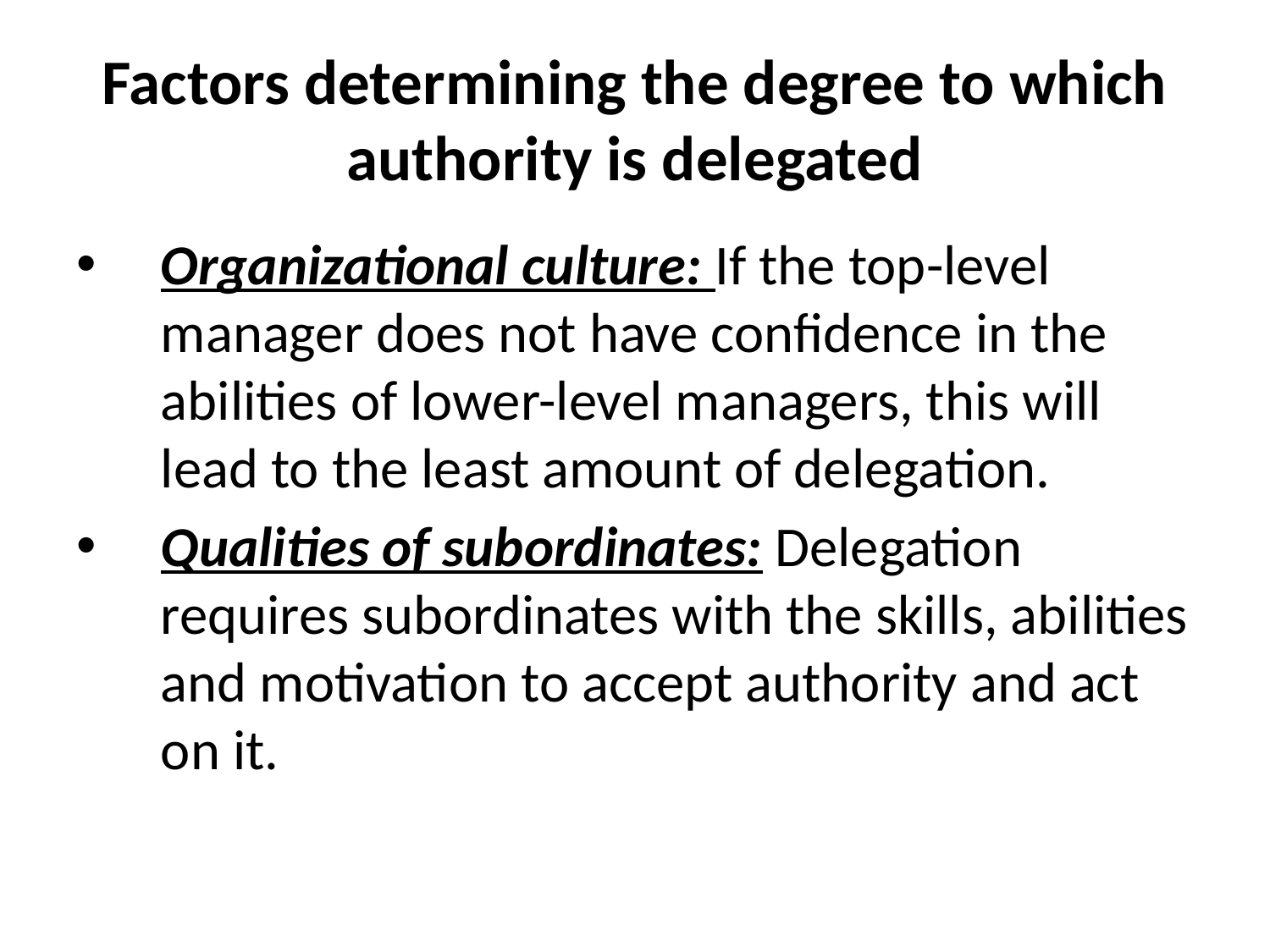

# Factors determining the degree to which authority is delegated
Organizational culture: If the top-level manager does not have confidence in the abilities of lower-level managers, this will lead to the least amount of delegation.
Qualities of subordinates: Delegation requires subordinates with the skills, abilities and motivation to accept authority and act on it.